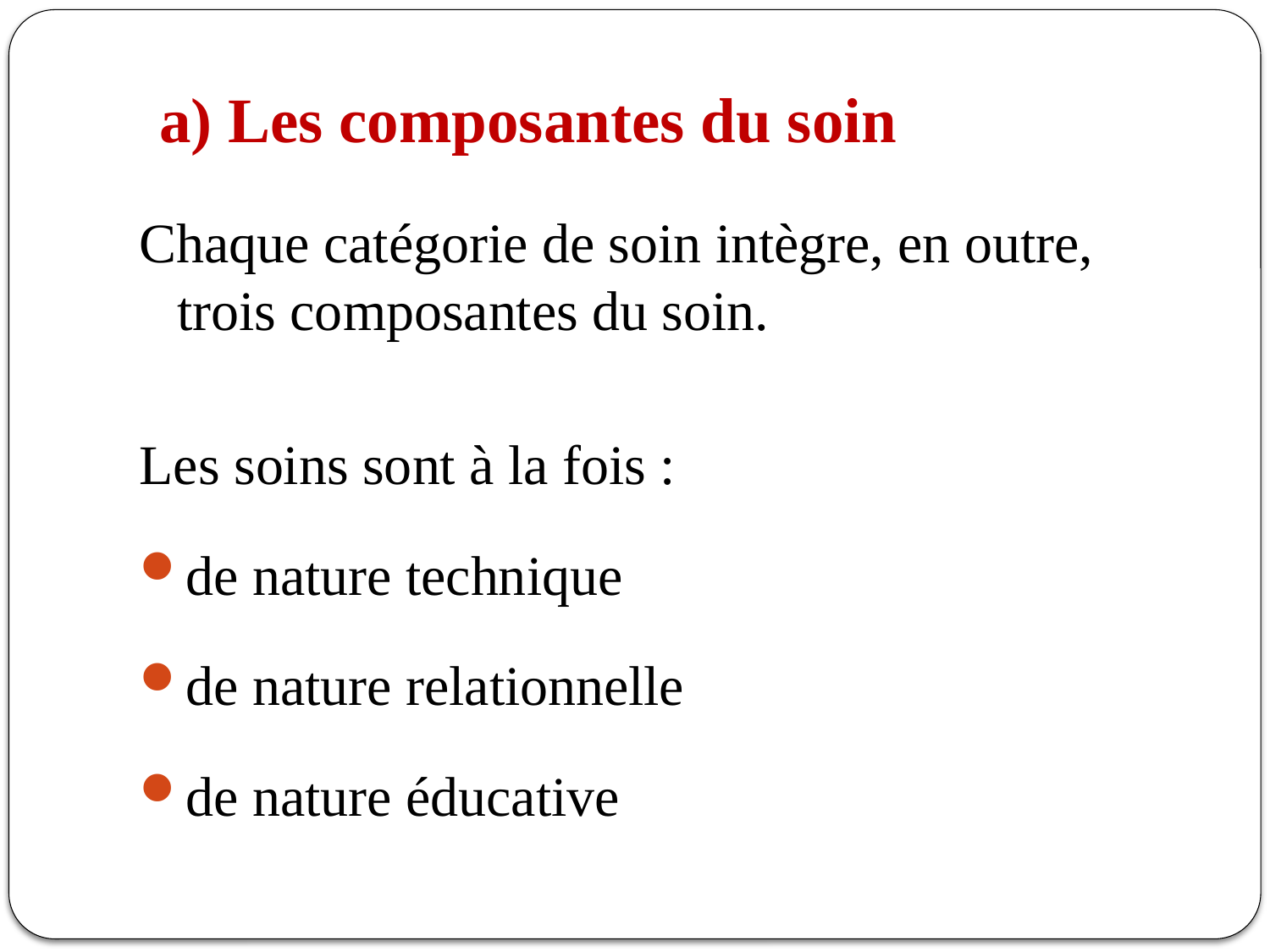

# a) Les composantes du soin
Chaque catégorie de soin intègre, en outre, trois composantes du soin.

Les soins sont à la fois :
de nature technique
de nature relationnelle
de nature éducative